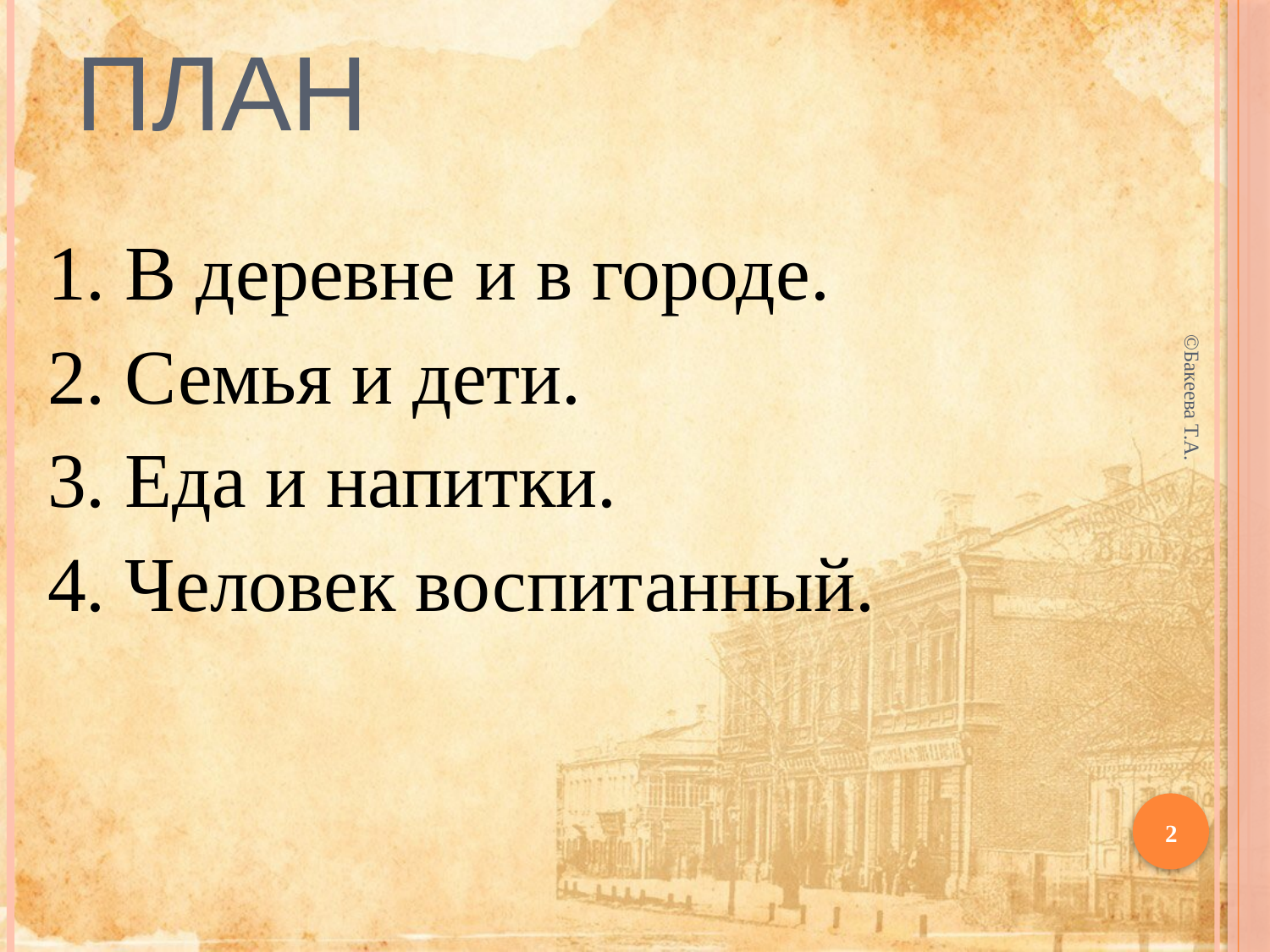

# План
1. В деревне и в городе.
2. Семья и дети.
3. Еда и напитки.
4. Человек воспитанный.
©Бакеева Т.А.
2